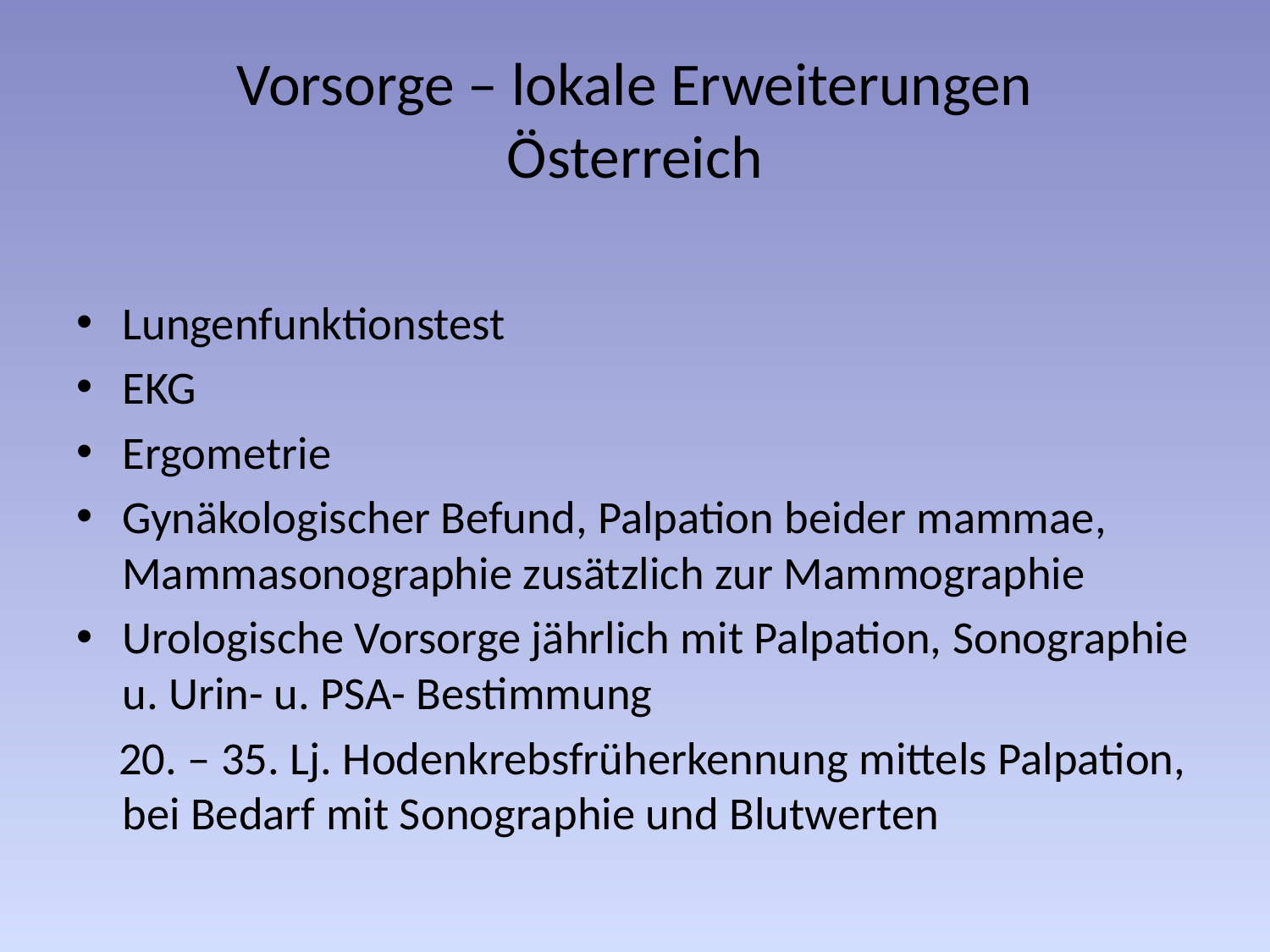

# Vorsorge – lokale Erweiterungen Österreich

Lungenfunktionstest
EKG
Ergometrie
Gynäkologischer Befund, Palpation beider mammae, Mammasonographie zusätzlich zur Mammographie
Urologische Vorsorge jährlich mit Palpation, Sonographie u. Urin- u. PSA- Bestimmung
    20. – 35. Lj. Hodenkrebsfrüherkennung mittels Palpation, bei Bedarf mit Sonographie und Blutwerten